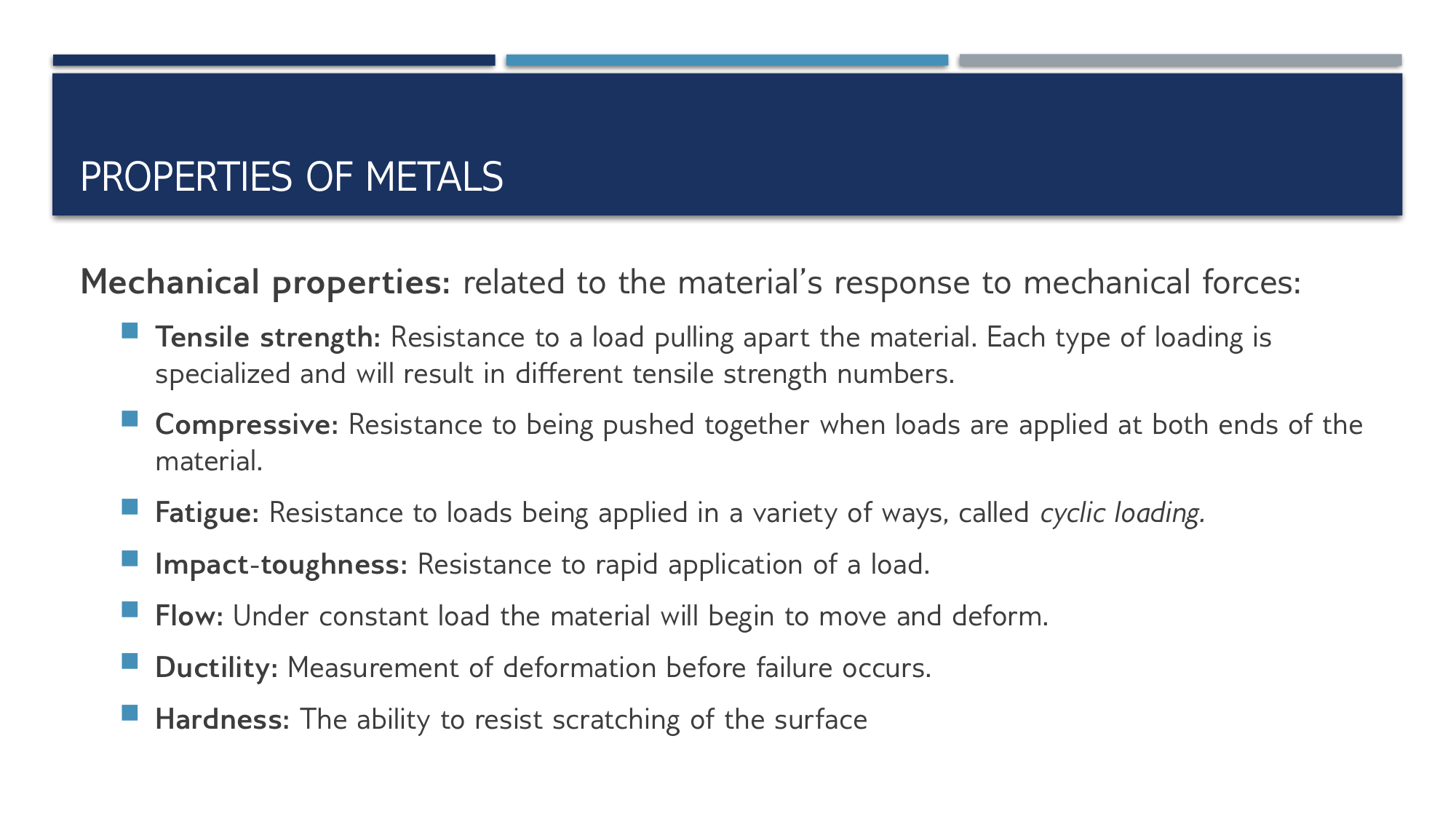

# Properties of metals
Mechanical properties: related to the material’s response to mechanical forces:
Tensile strength: Resistance to a load pulling apart the material. Each type of loading is specialized and will result in different tensile strength numbers.
Compressive: Resistance to being pushed together when loads are applied at both ends of the material.
Fatigue: Resistance to loads being applied in a variety of ways, called cyclic loading.
Impact-toughness: Resistance to rapid application of a load.
Flow: Under constant load the material will begin to move and deform.
Ductility: Measurement of deformation before failure occurs.
Hardness: The ability to resist scratching of the surface